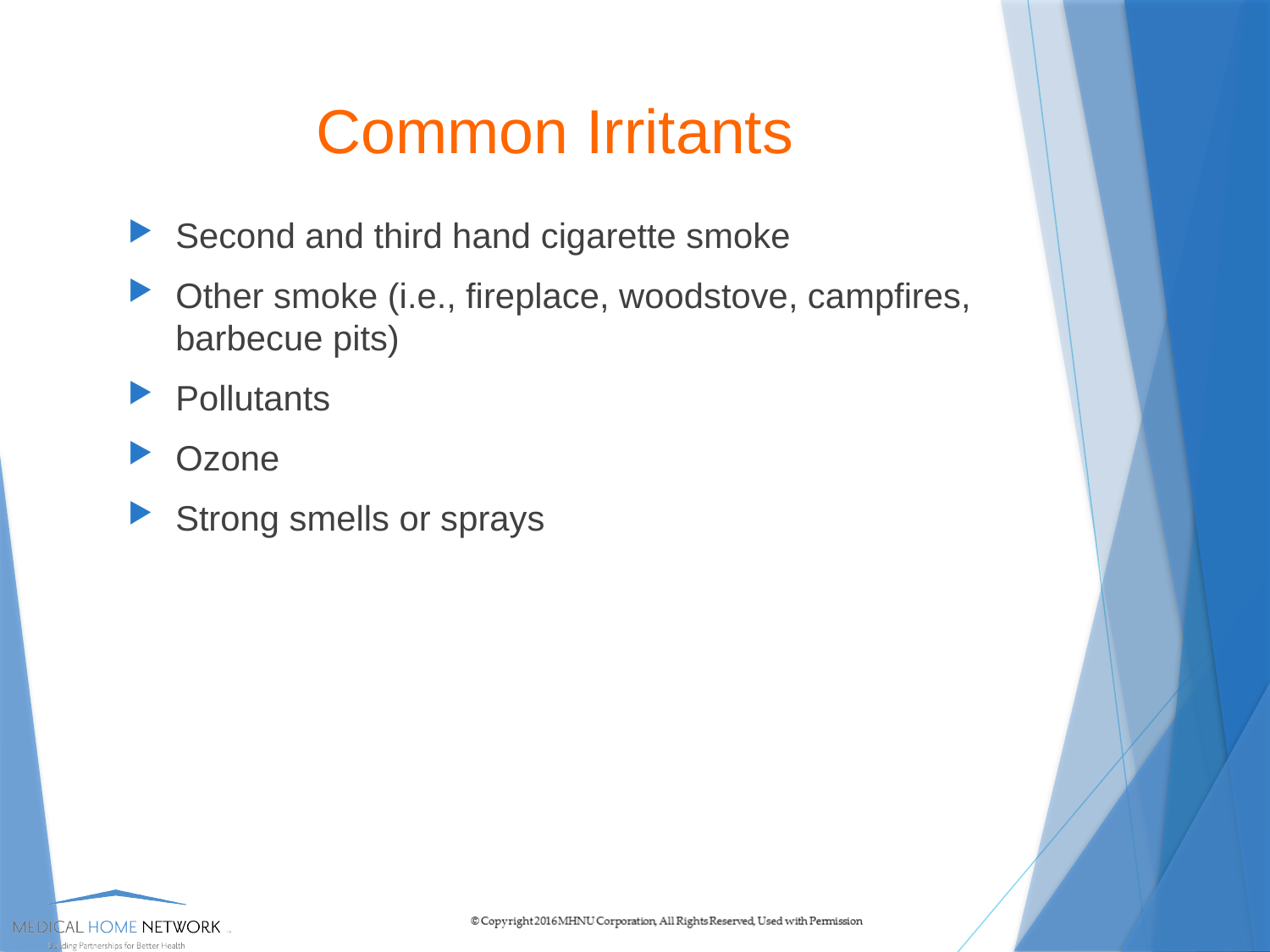

# Common Irritants
Second and third hand cigarette smoke
Other smoke (i.e., fireplace, woodstove, campfires, barbecue pits)
Pollutants
Ozone
Strong smells or sprays